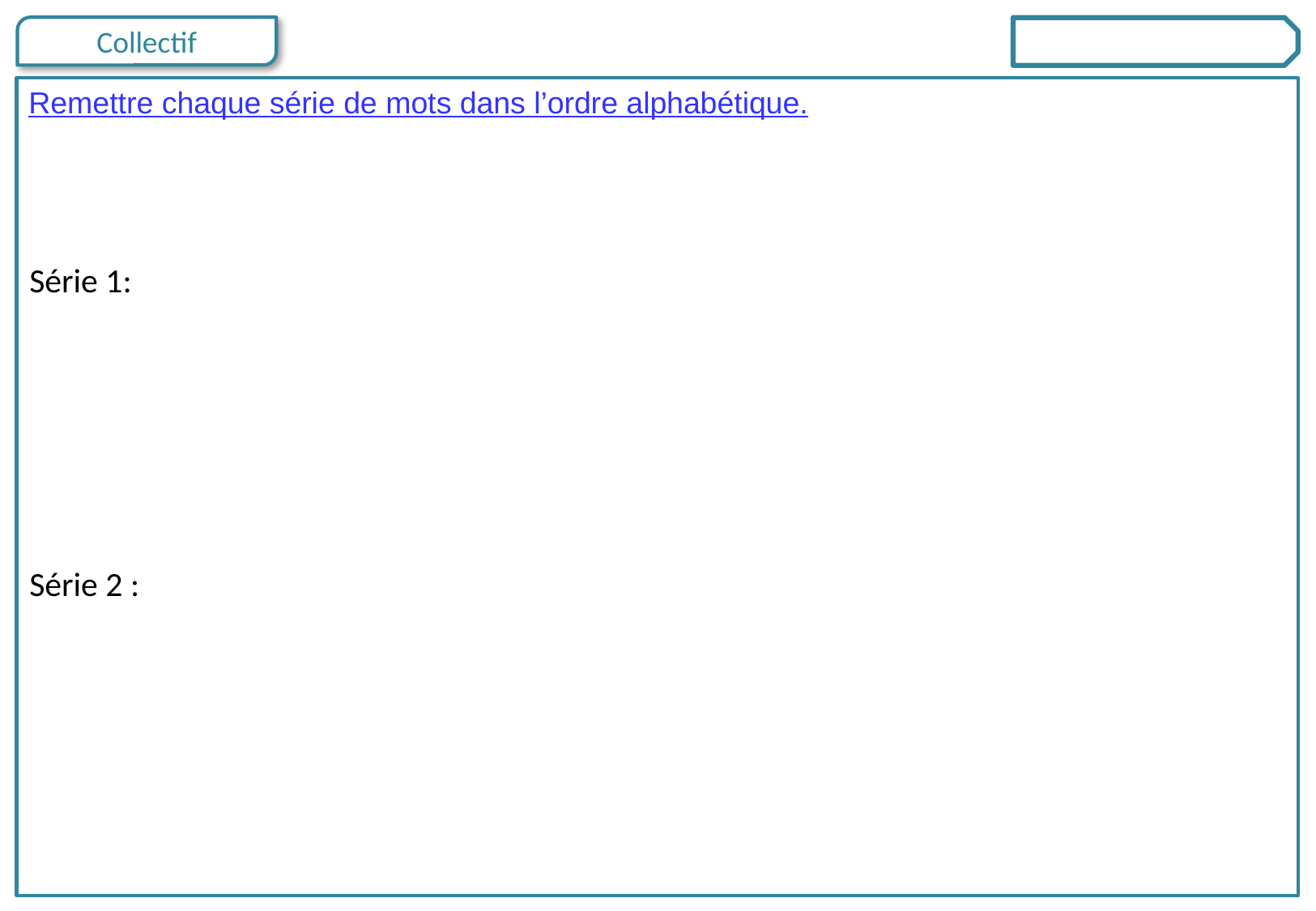

Remettre chaque série de mots dans l’ordre alphabétique.
Série 1:

Série 2 :